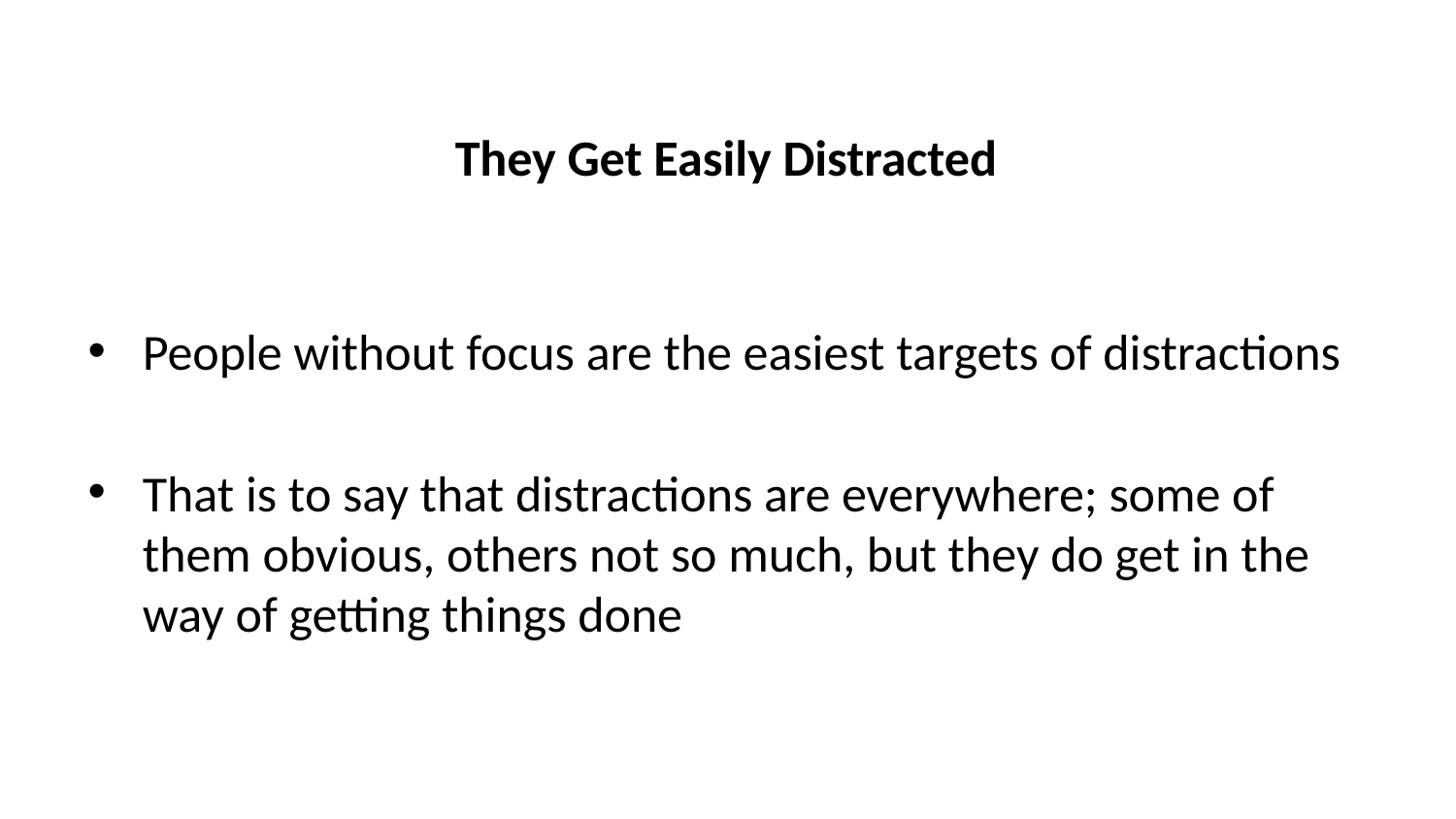

# They Get Easily Distracted
People without focus are the easiest targets of distractions

That is to say that distractions are everywhere; some of them obvious, others not so much, but they do get in the way of getting things done